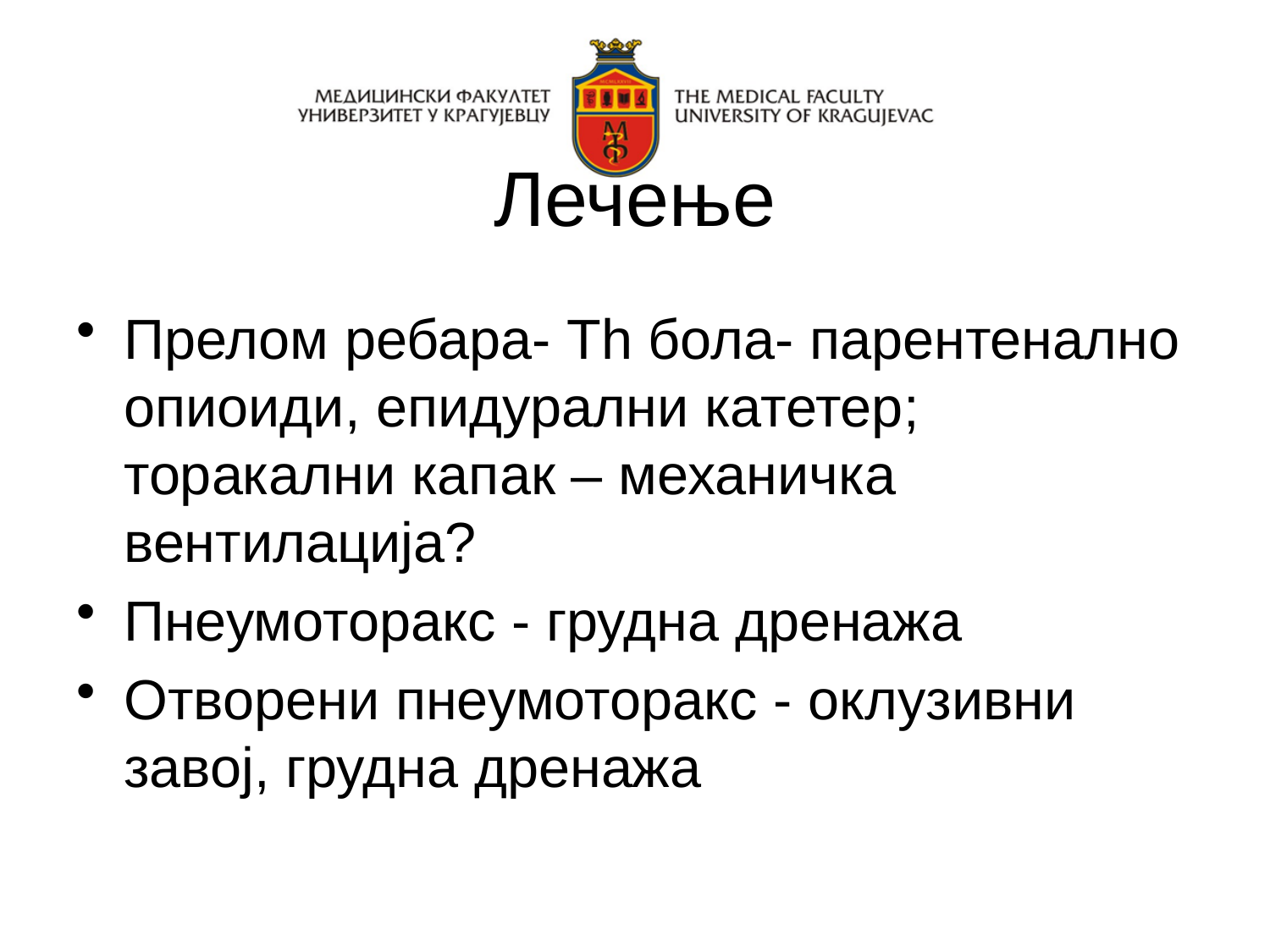

# Лечење
Прелом ребара- Тh бола- парентенално опиоиди, епидурални катетер; торакални капак – механичка вентилација?
Пнеумоторакс - грудна дренажа
Отворени пнеумоторакс - оклузивни завој, грудна дренажа